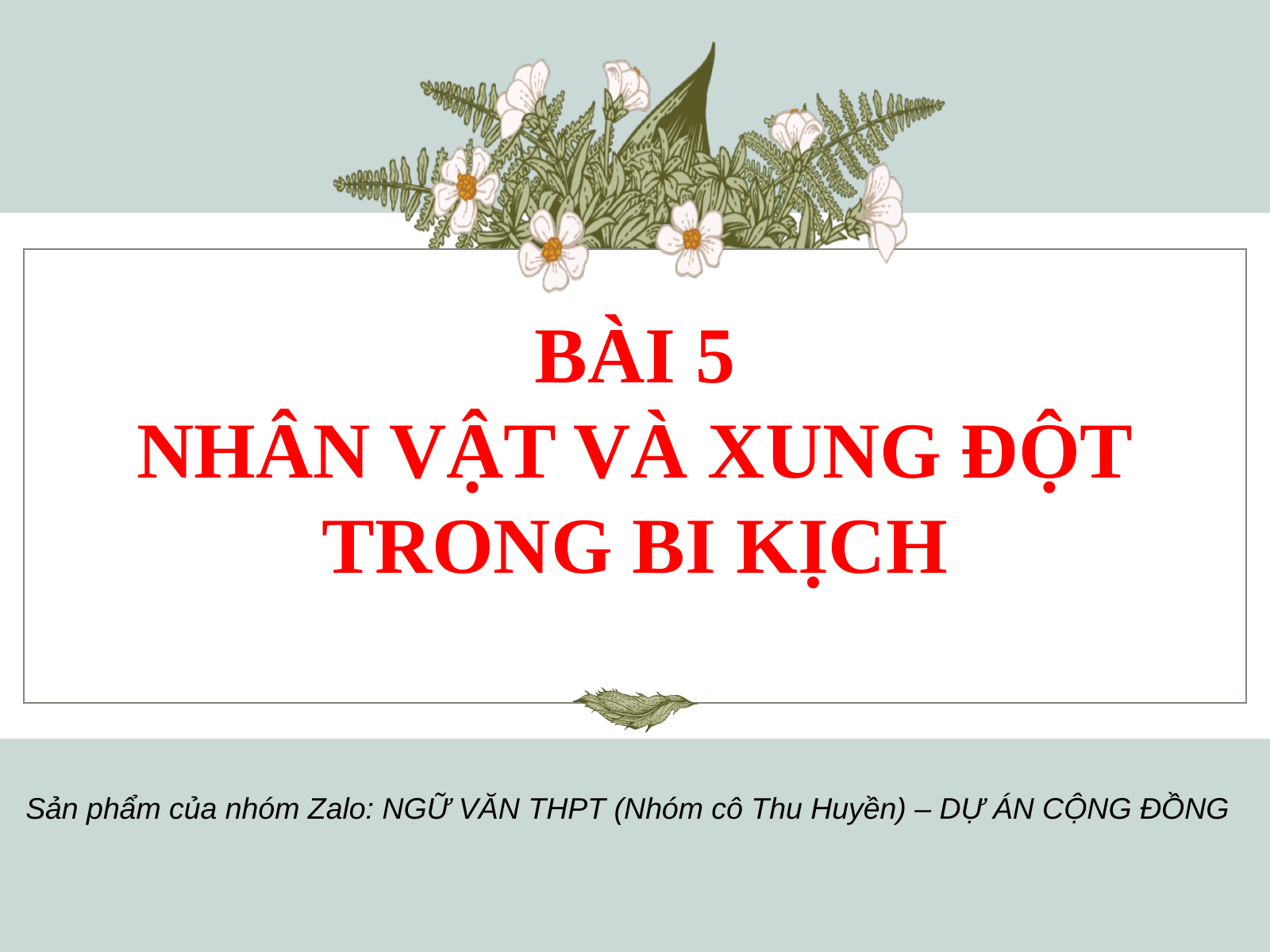

BÀI 5
NHÂN VẬT VÀ XUNG ĐỘT TRONG BI KỊCH
Sản phẩm của nhóm Zalo: NGỮ VĂN THPT (Nhóm cô Thu Huyền) – DỰ ÁN CỘNG ĐỒNG